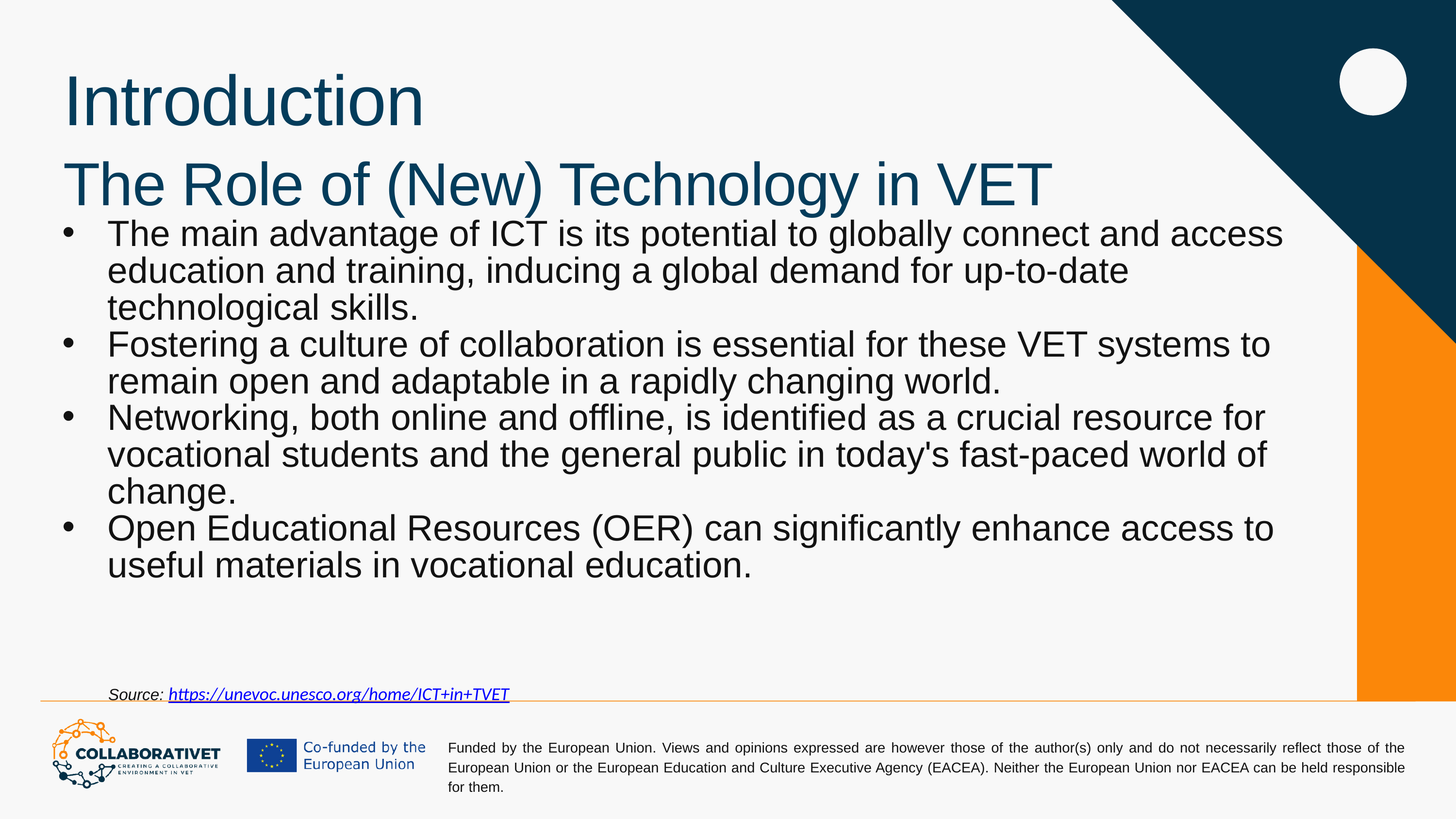

Introduction
The Role of (New) Technology in VET
The main advantage of ICT is its potential to globally connect and access education and training, inducing a global demand for up-to-date technological skills.
Fostering a culture of collaboration is essential for these VET systems to remain open and adaptable in a rapidly changing world.
Networking, both online and offline, is identified as a crucial resource for vocational students and the general public in today's fast-paced world of change.
Open Educational Resources (OER) can significantly enhance access to useful materials in vocational education.

Source: https://unevoc.unesco.org/home/ICT+in+TVET

Funded by the European Union. Views and opinions expressed are however those of the author(s) only and do not necessarily reflect those of the European Union or the European Education and Culture Executive Agency (EACEA). Neither the European Union nor EACEA can be held responsible for them.